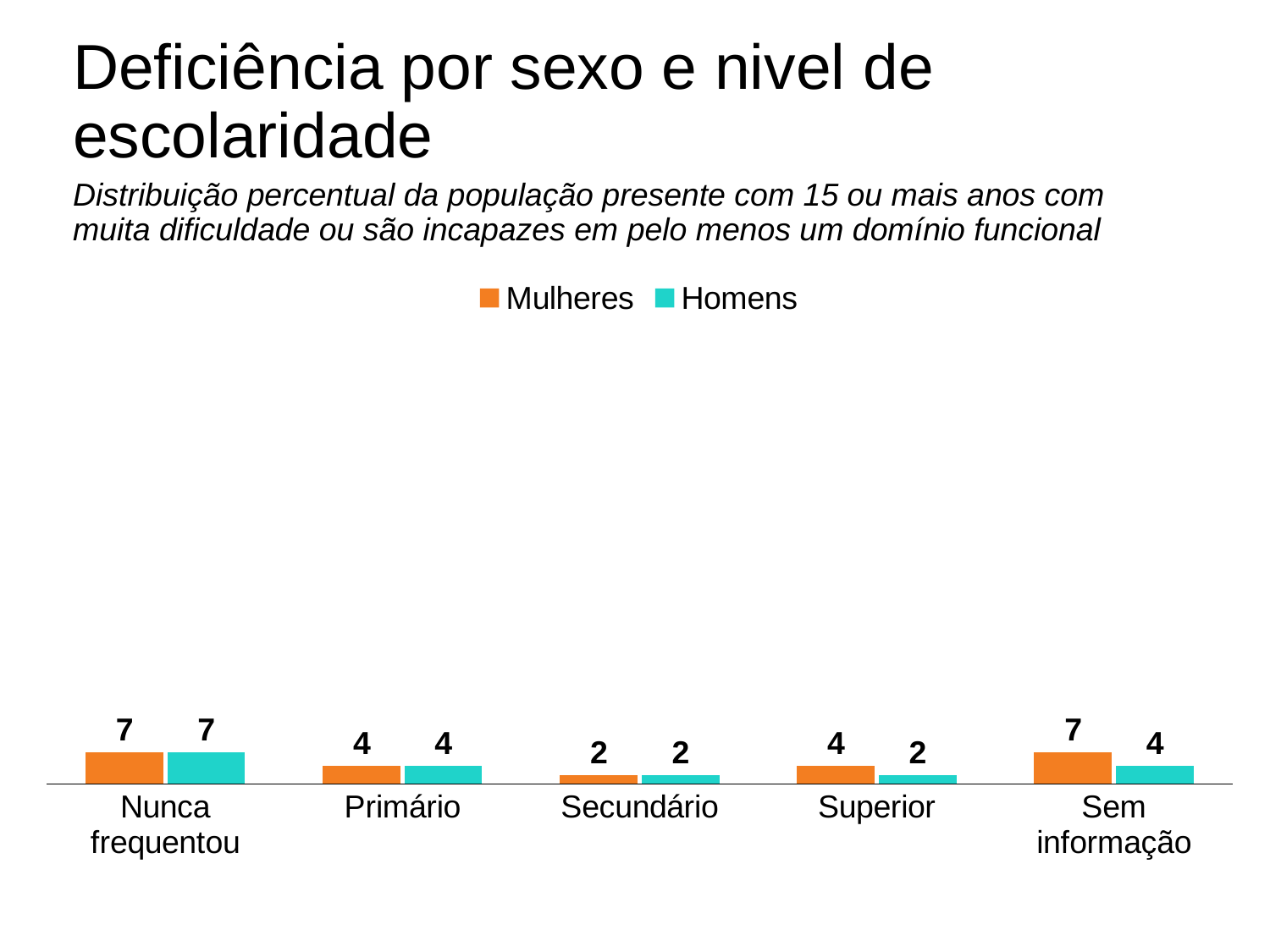

# Deficiência por sexo e nivel de escolaridade
Distribuição percentual da população presente com 15 ou mais anos com muita dificuldade ou são incapazes em pelo menos um domínio funcional

### Chart

| Category | Mulheres | Homens |
|---|---|---|
| Nunca frequentou | 7.0 | 7.0 |
| Primário | 4.0 | 4.0 |
| Secundário | 2.0 | 2.0 |
| Superior | 4.0 | 2.0 |
| Sem informação | 7.0 | 4.0 |